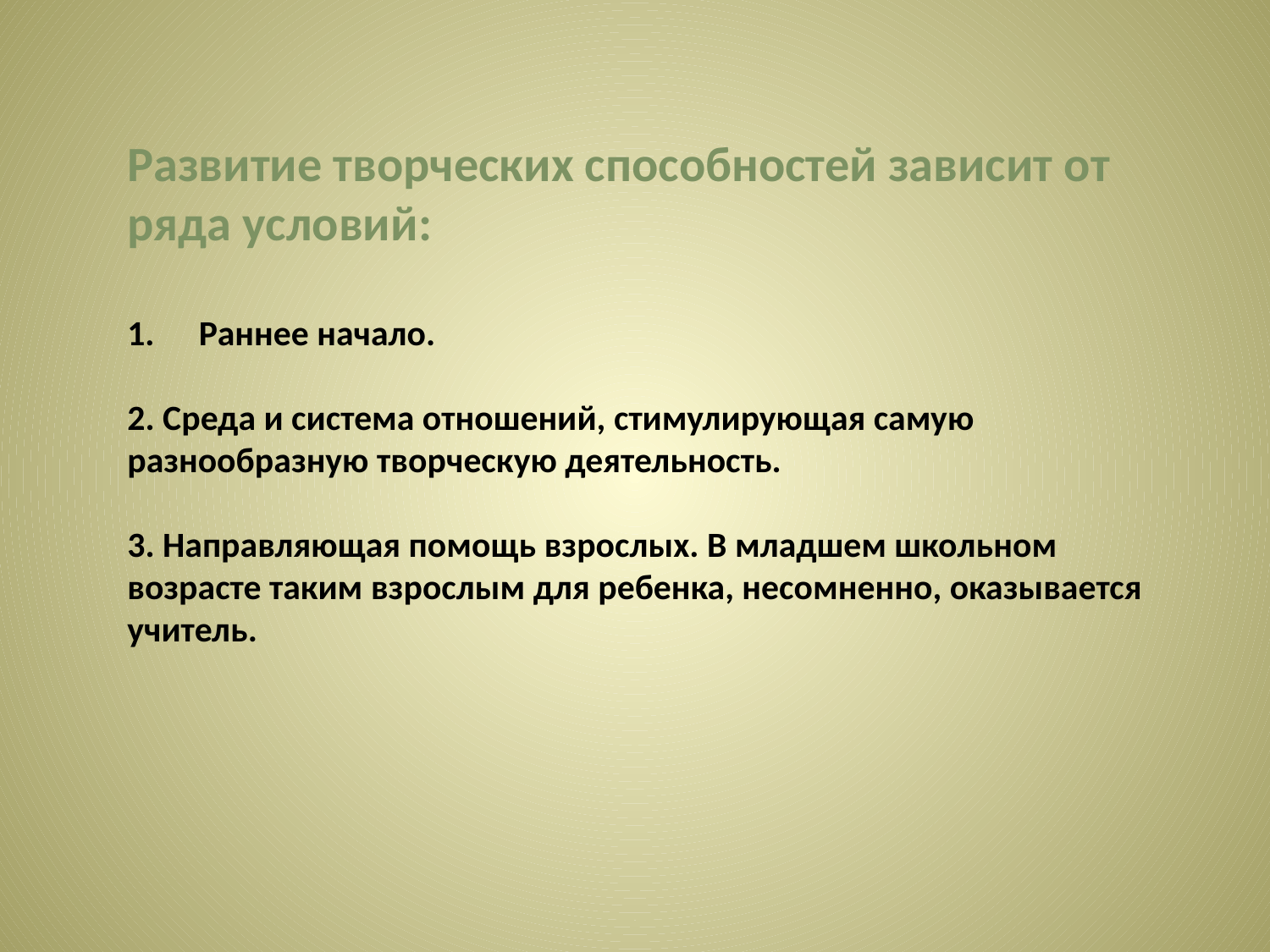

Развитие творческих способностей зависит от ряда условий:

Раннее начало.

2. Среда и система отношений, стимулирующая самую разнообразную творческую деятельность.

3. Направляющая помощь взрослых. В младшем школьном возрасте таким взрослым для ребенка, несомненно, оказывается учитель.